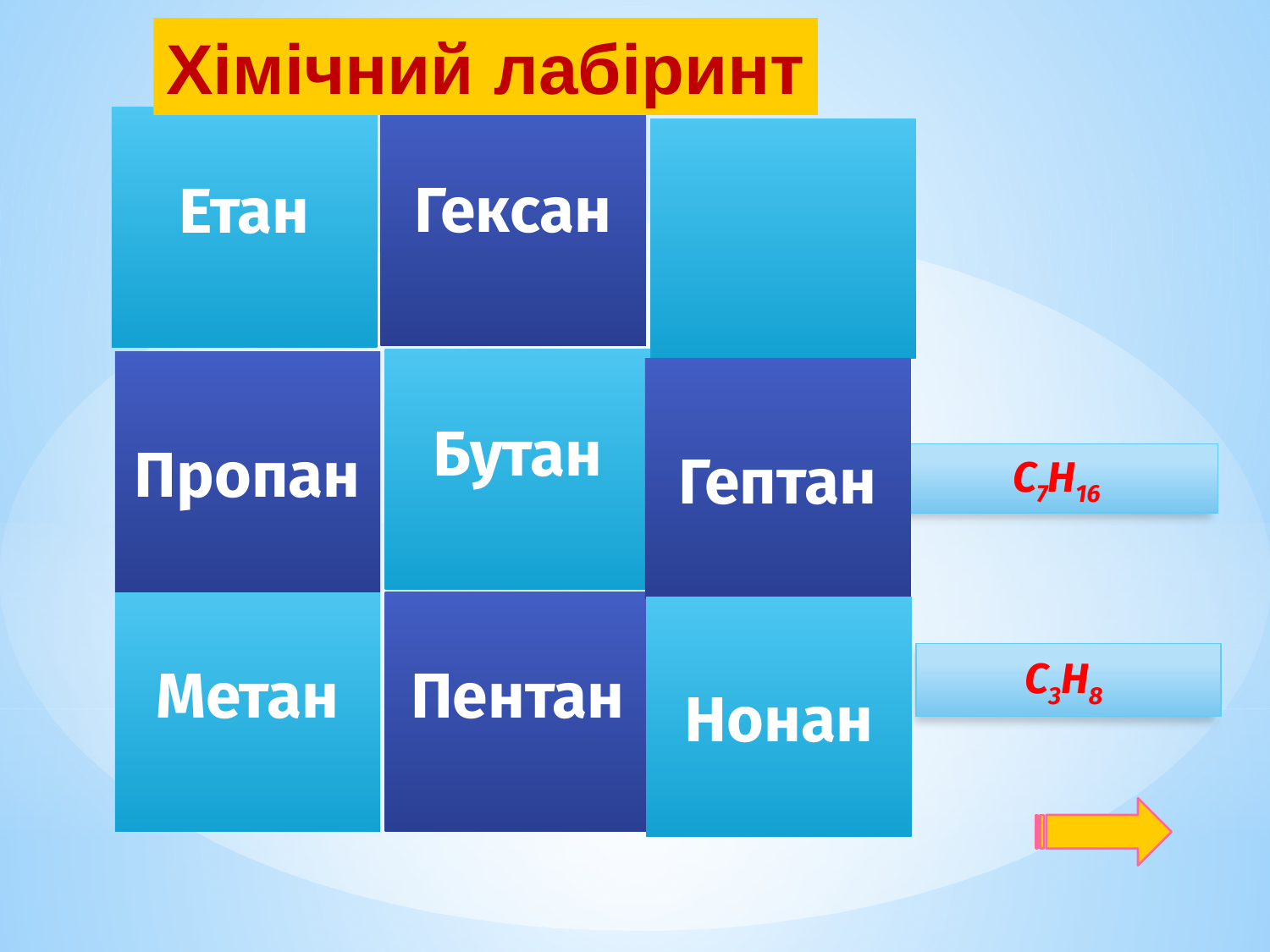

Хімічний лабіринт
Гексан

Етан

Бутан

Пропан
Гептан
С7Н16
Пентан

Метан

Нонан
С3Н8